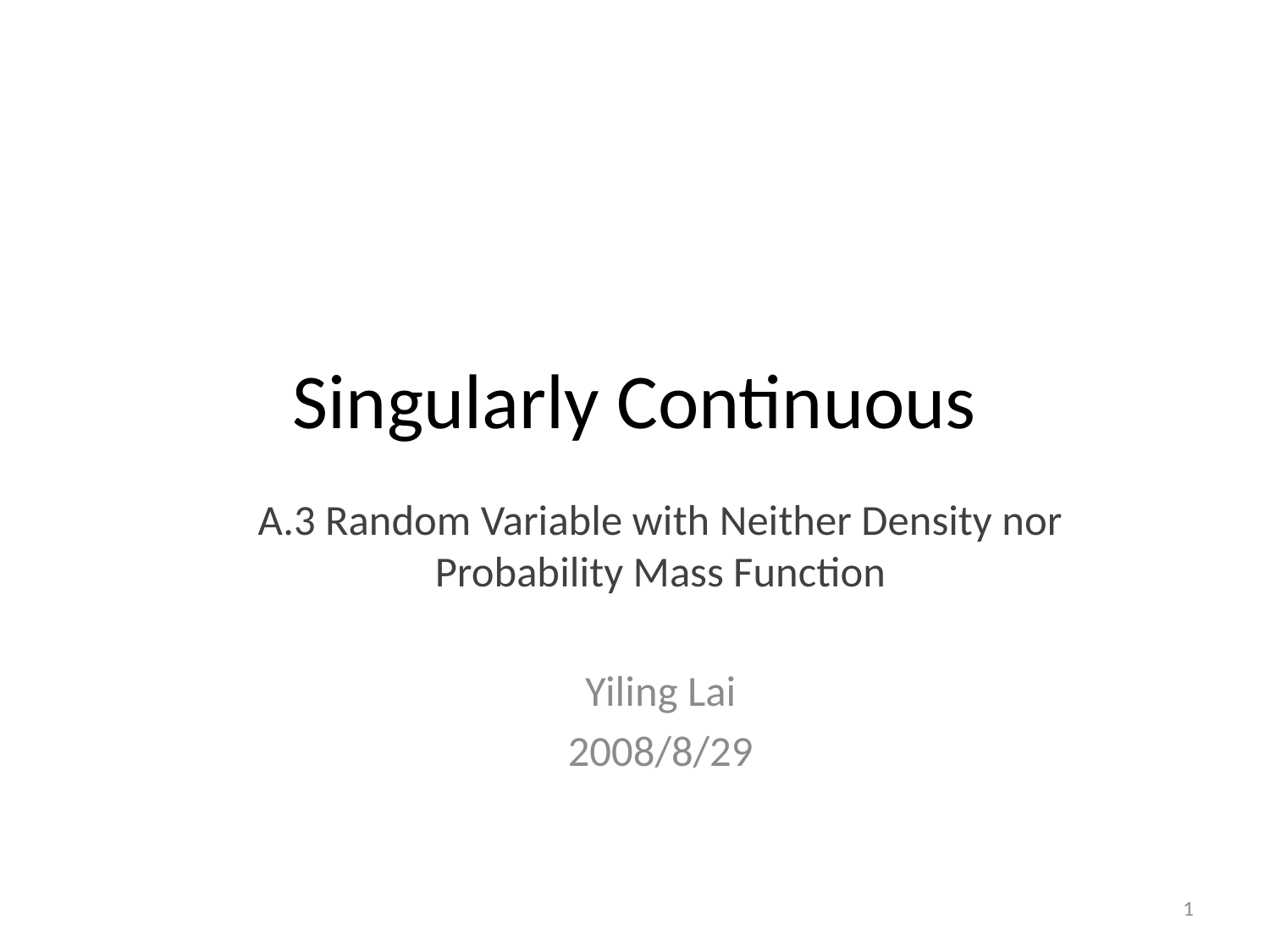

# Singularly Continuous
A.3 Random Variable with Neither Density nor Probability Mass Function

Yiling Lai
2008/8/29
1